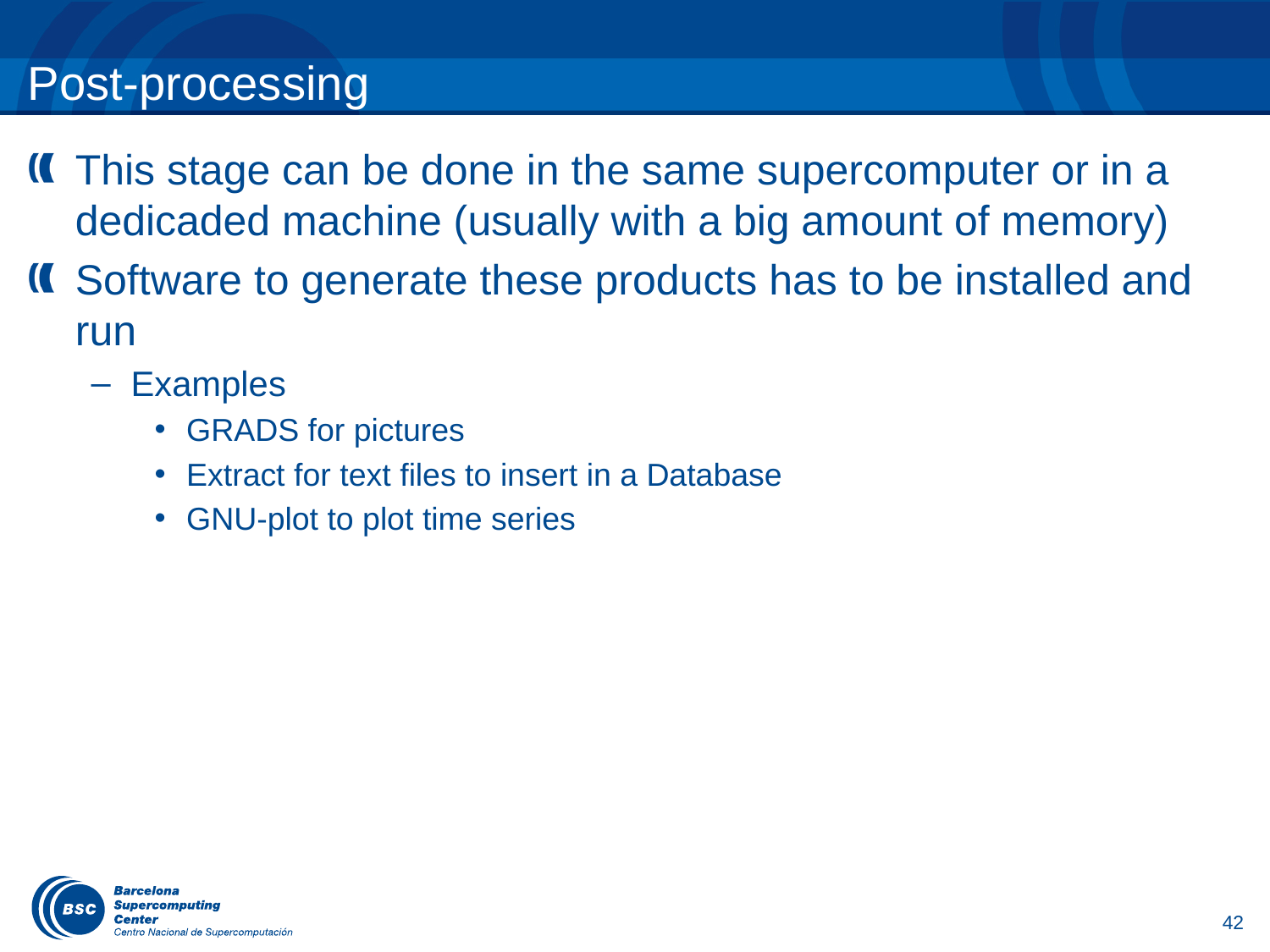

# Post-processing
This stage can be done in the same supercomputer or in a dedicaded machine (usually with a big amount of memory)
Software to generate these products has to be installed and run
Examples
GRADS for pictures
Extract for text files to insert in a Database
GNU-plot to plot time series

42